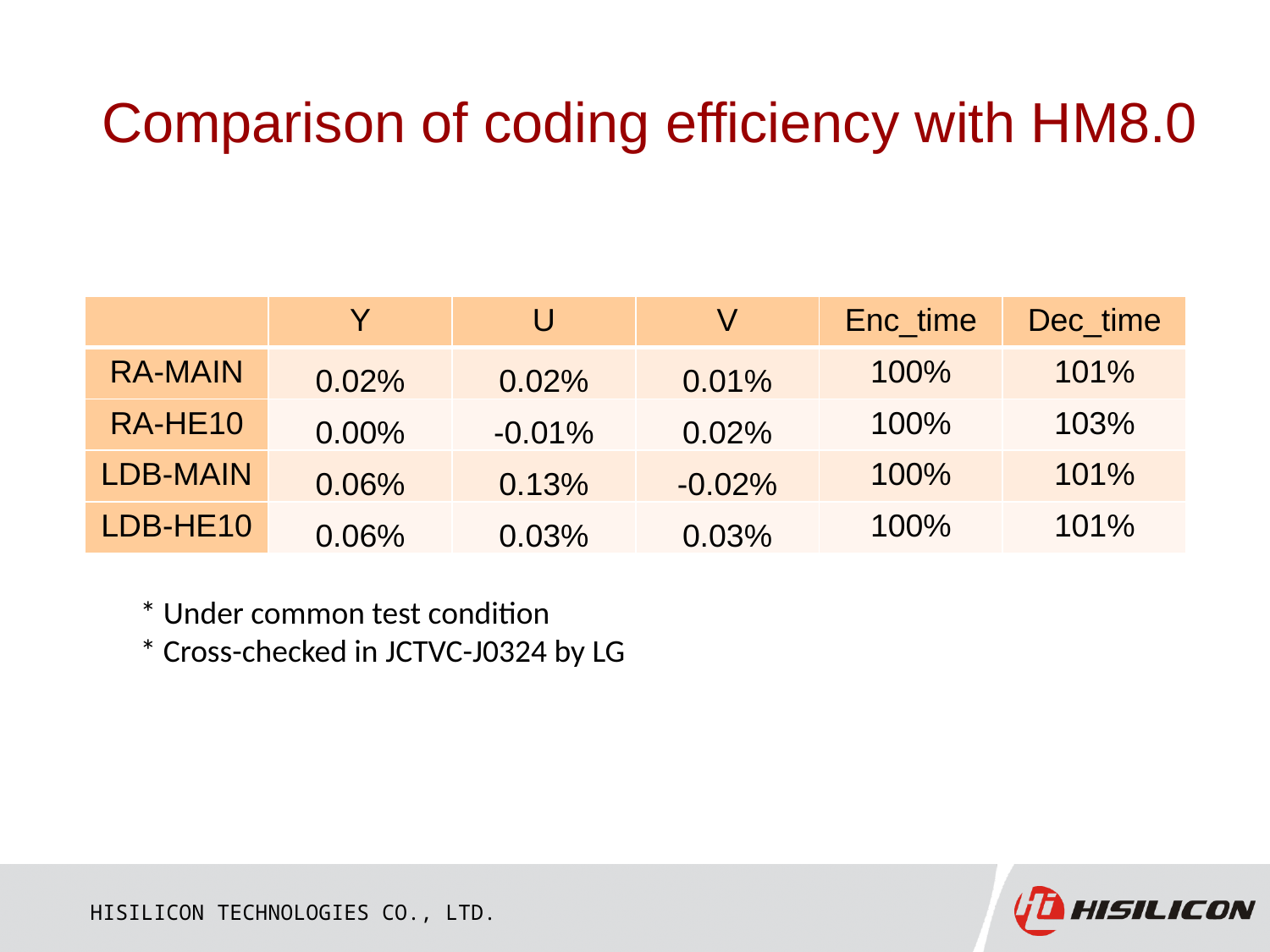

# Comparison of coding efficiency with HM8.0
|  | Y | U | V | Enc\_time | Dec\_time |
| --- | --- | --- | --- | --- | --- |
| RA-MAIN | 0.02% | 0.02% | 0.01% | 100% | 101% |
| RA-HE10 | 0.00% | -0.01% | 0.02% | 100% | 103% |
| LDB-MAIN | 0.06% | 0.13% | -0.02% | 100% | 101% |
| LDB-HE10 | 0.06% | 0.03% | 0.03% | 100% | 101% |
* Under common test condition
* Cross-checked in JCTVC-J0324 by LG